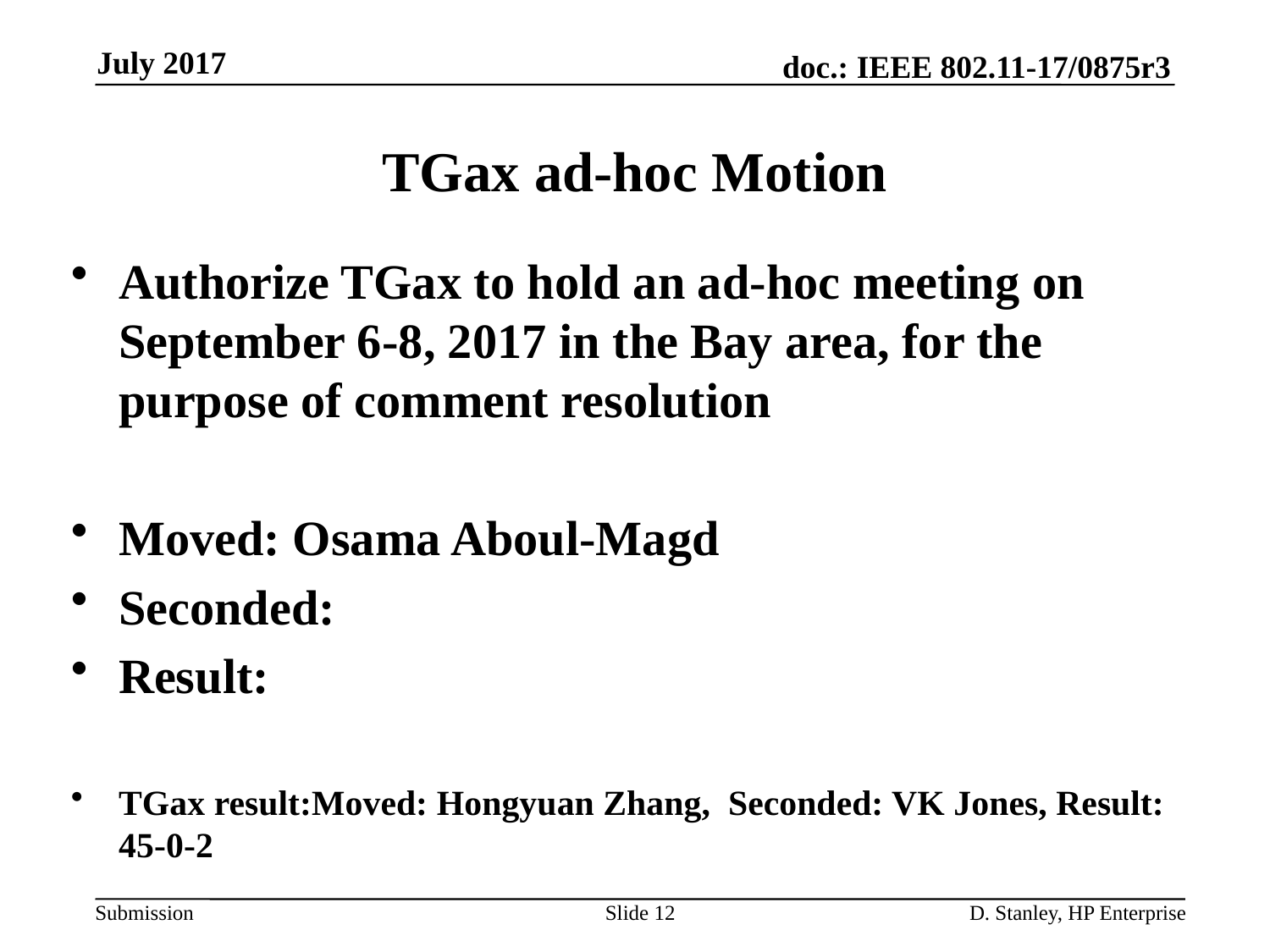

July 2017
# TGax ad-hoc Motion
Authorize TGax to hold an ad-hoc meeting on September 6-8, 2017 in the Bay area, for the purpose of comment resolution

Moved: Osama Aboul-Magd
Seconded:
Result:

TGax result:Moved: Hongyuan Zhang,  Seconded: VK Jones, Result: 45-0-2

Slide 12
D. Stanley, HP Enterprise